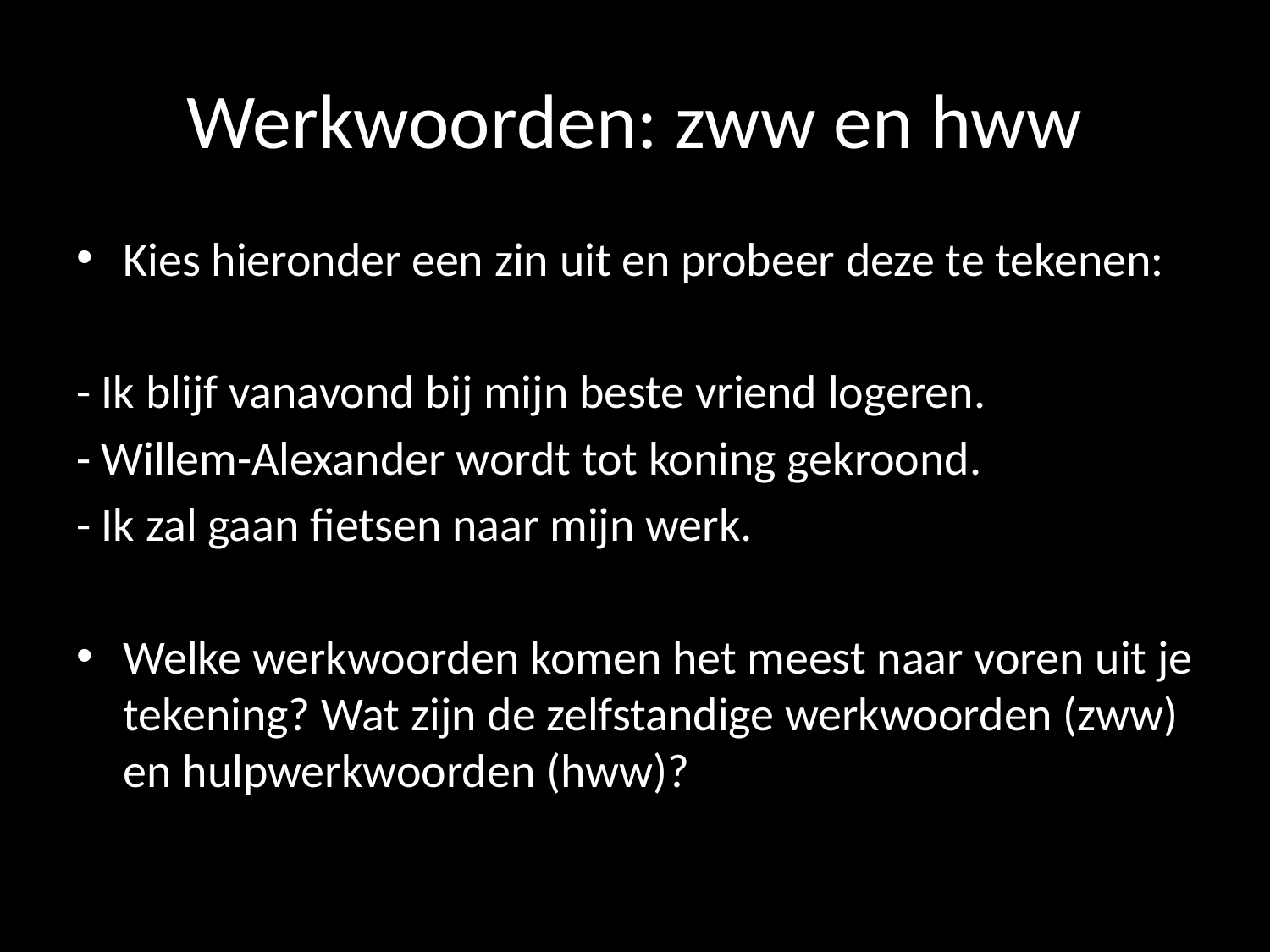

# Werkwoorden: zww en hww
Kies hieronder een zin uit en probeer deze te tekenen:

- Ik blijf vanavond bij mijn beste vriend logeren.
- Willem-Alexander wordt tot koning gekroond.
- Ik zal gaan fietsen naar mijn werk.

Welke werkwoorden komen het meest naar voren uit je tekening? Wat zijn de zelfstandige werkwoorden (zww) en hulpwerkwoorden (hww)?